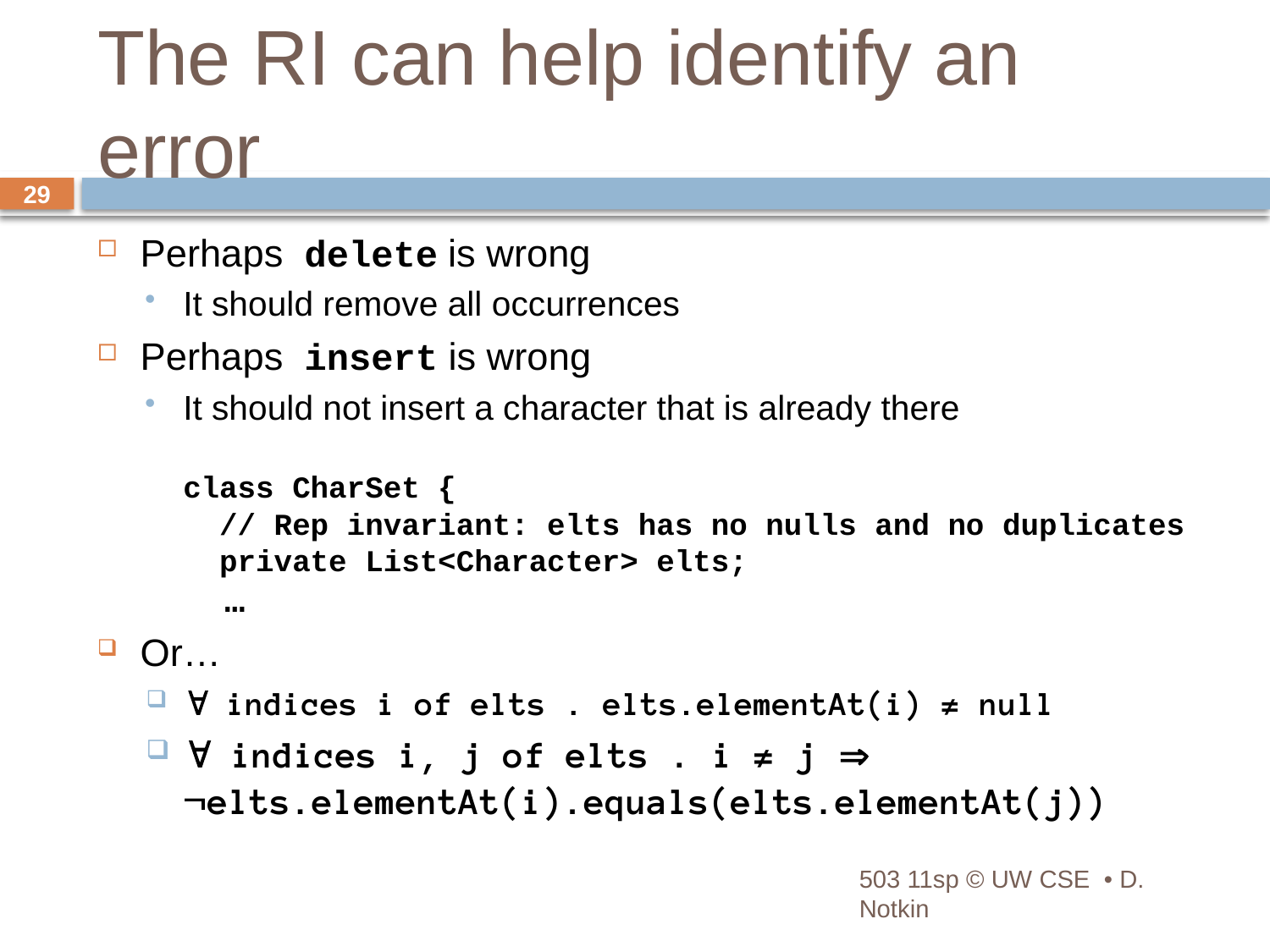

# The RI can help identify an error
29
Perhaps  delete is wrong
It should remove all occurrences
Perhaps  insert is wrong
It should not insert a character that is already there
class CharSet {
  // Rep invariant: elts has no nulls and no duplicates
  private List<Character> elts;
  …
Or…
∀ indices i of elts . elts.elementAt(i) ≠ null
∀ indices i, j of elts . i ≠ j ⇒
¬elts.elementAt(i).equals(elts.elementAt(j))
503 11sp © UW CSE  • D. Notkin